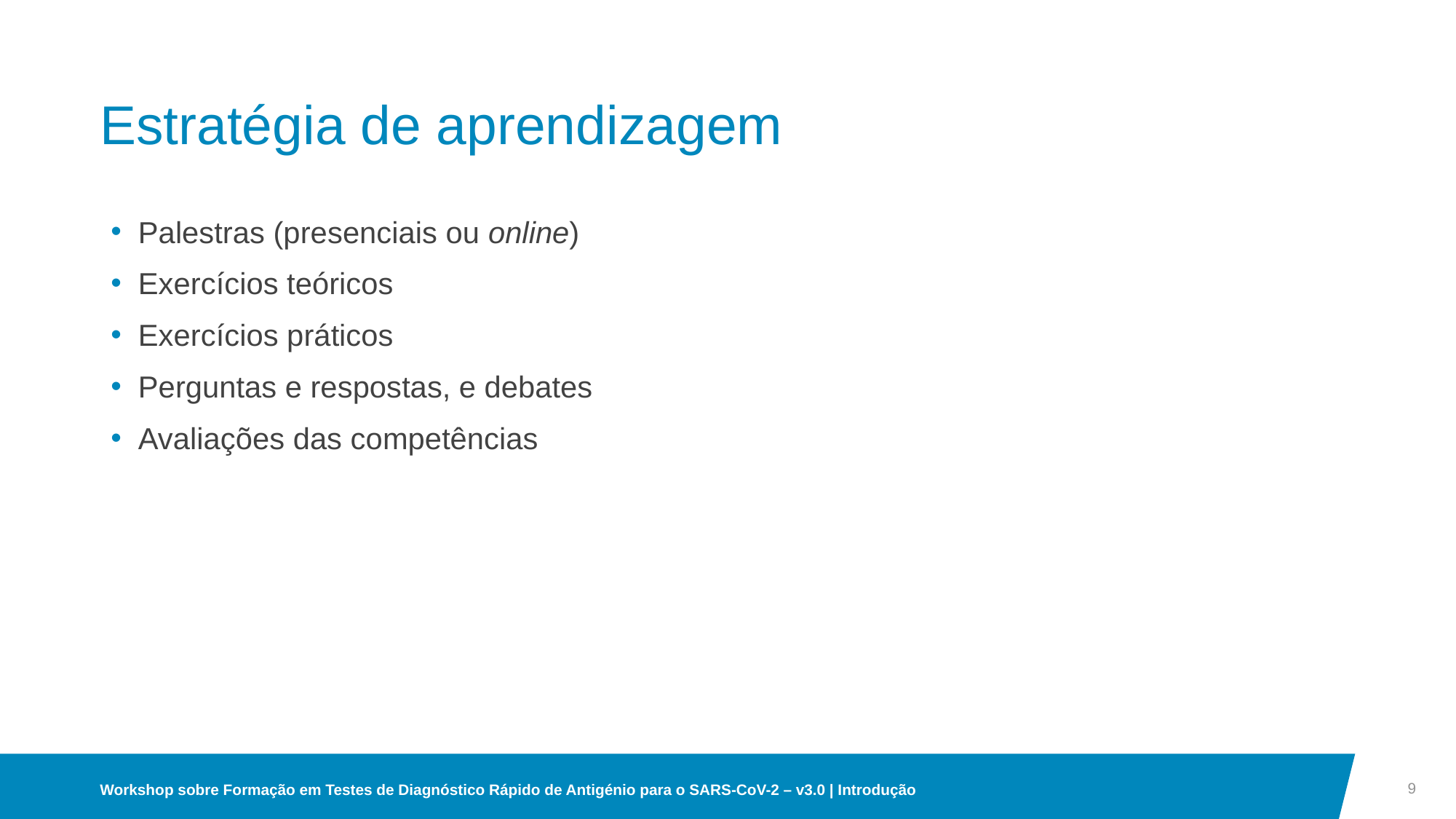

# Estratégia de aprendizagem
Palestras (presenciais ou online)
Exercícios teóricos
Exercícios práticos
Perguntas e respostas, e debates
Avaliações das competências

9
Workshop sobre Formação em Testes de Diagnóstico Rápido de Antigénio para o SARS-CoV-2 – v3.0 | Introdução